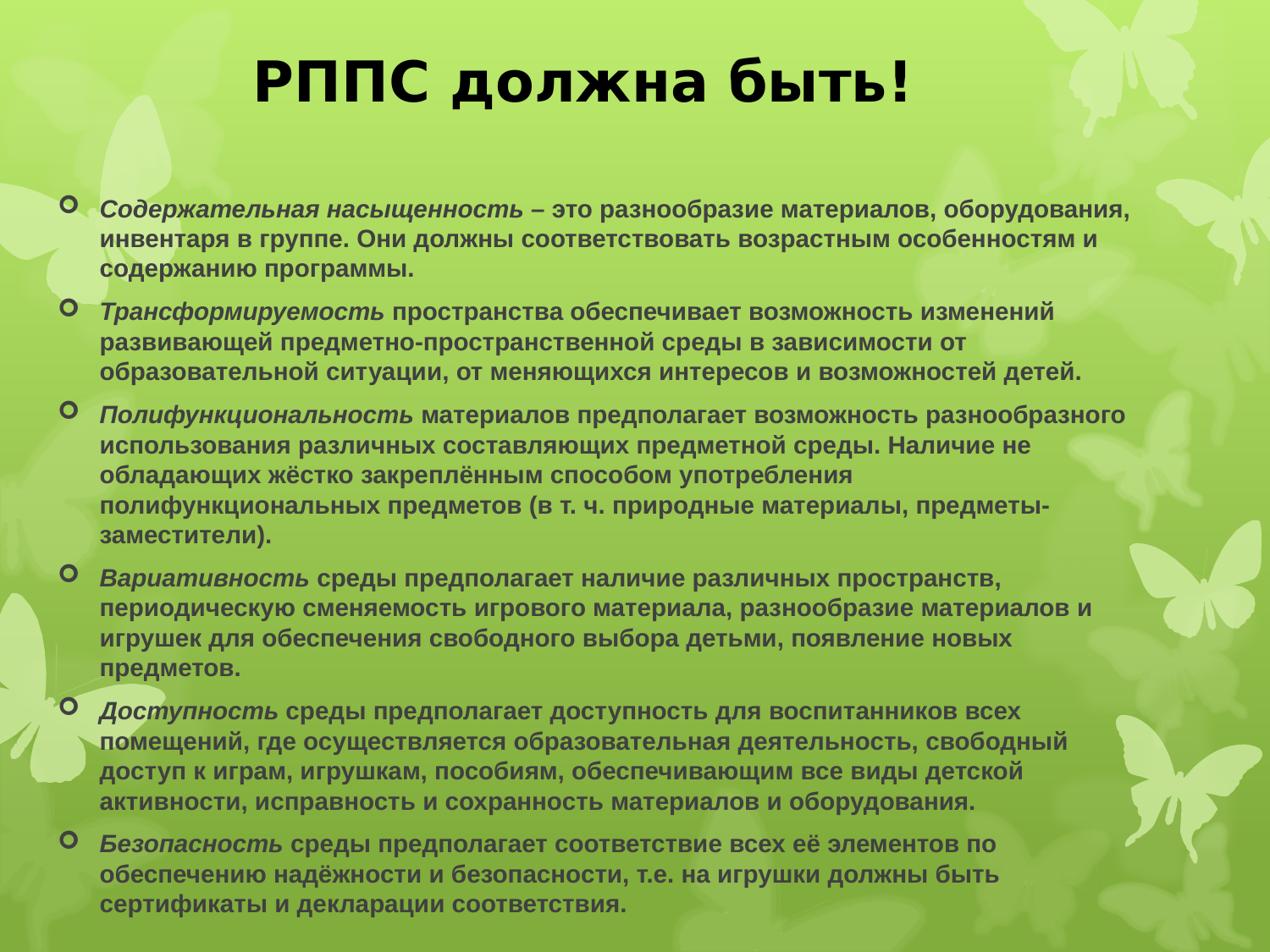

# РППС должна быть!
Содержательная насыщенность – это разнообразие материалов, оборудования, инвентаря в группе. Они должны соответствовать возрастным особенностям и содержанию программы.
Трансформируемость пространства обеспечивает возможность изменений развивающей предметно-пространственной среды в зависимости от образовательной ситуации, от меняющихся интересов и возможностей детей.
Полифункциональность материалов предполагает возможность разнообразного использования различных составляющих предметной среды. Наличие не обладающих жёстко закреплённым способом употребления полифункциональных предметов (в т. ч. природные материалы, предметы-заместители).
Вариативность среды предполагает наличие различных пространств, периодическую сменяемость игрового материала, разнообразие материалов и игрушек для обеспечения свободного выбора детьми, появление новых предметов.
Доступность среды предполагает доступность для воспитанников всех помещений, где осуществляется образовательная деятельность, свободный доступ к играм, игрушкам, пособиям, обеспечивающим все виды детской активности, исправность и сохранность материалов и оборудования.
Безопасность среды предполагает соответствие всех её элементов по обеспечению надёжности и безопасности, т.е. на игрушки должны быть сертификаты и декларации соответствия.